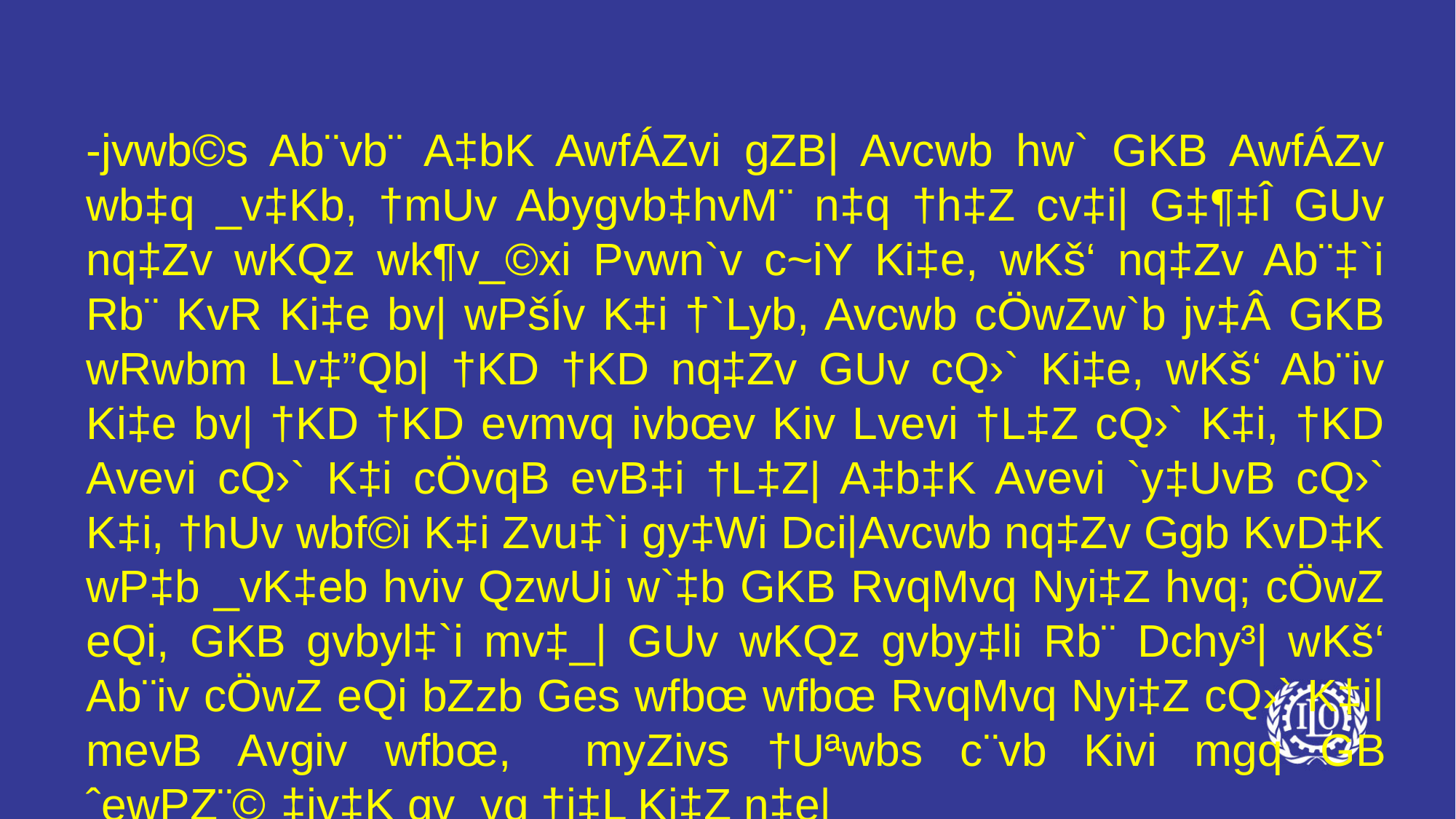

-jvwb©s Ab¨vb¨ A‡bK AwfÁZvi gZB| Avcwb hw` GKB AwfÁZv wb‡q _v‡Kb, †mUv Abygvb‡hvM¨ n‡q †h‡Z cv‡i| G‡¶‡Î GUv nq‡Zv wKQz wk¶v_©xi Pvwn`v c~iY Ki‡e, wKš‘ nq‡Zv Ab¨‡`i Rb¨ KvR Ki‡e bv| wPšÍv K‡i †`Lyb, Avcwb cÖwZw`b jv‡Â GKB wRwbm Lv‡”Qb| †KD †KD nq‡Zv GUv cQ›` Ki‡e, wKš‘ Ab¨iv Ki‡e bv| †KD †KD evmvq ivbœv Kiv Lvevi †L‡Z cQ›` K‡i, †KD Avevi cQ›` K‡i cÖvqB evB‡i †L‡Z| A‡b‡K Avevi `y‡UvB cQ›` K‡i, †hUv wbf©i K‡i Zvu‡`i gy‡Wi Dci|Avcwb nq‡Zv Ggb KvD‡K wP‡b _vK‡eb hviv QzwUi w`‡b GKB RvqMvq Nyi‡Z hvq; cÖwZ eQi, GKB gvbyl‡`i mv‡_| GUv wKQz gvby‡li Rb¨ Dchy³| wKš‘ Ab¨iv cÖwZ eQi bZzb Ges wfbœ wfbœ RvqMvq Nyi‡Z cQ›` K‡i| mevB Avgiv wfbœ,  myZivs †Uªwbs c­¨vb Kivi mgq GB ˆewPZ¨©¸‡jv‡K gv_vq †i‡L Ki‡Z n‡e|